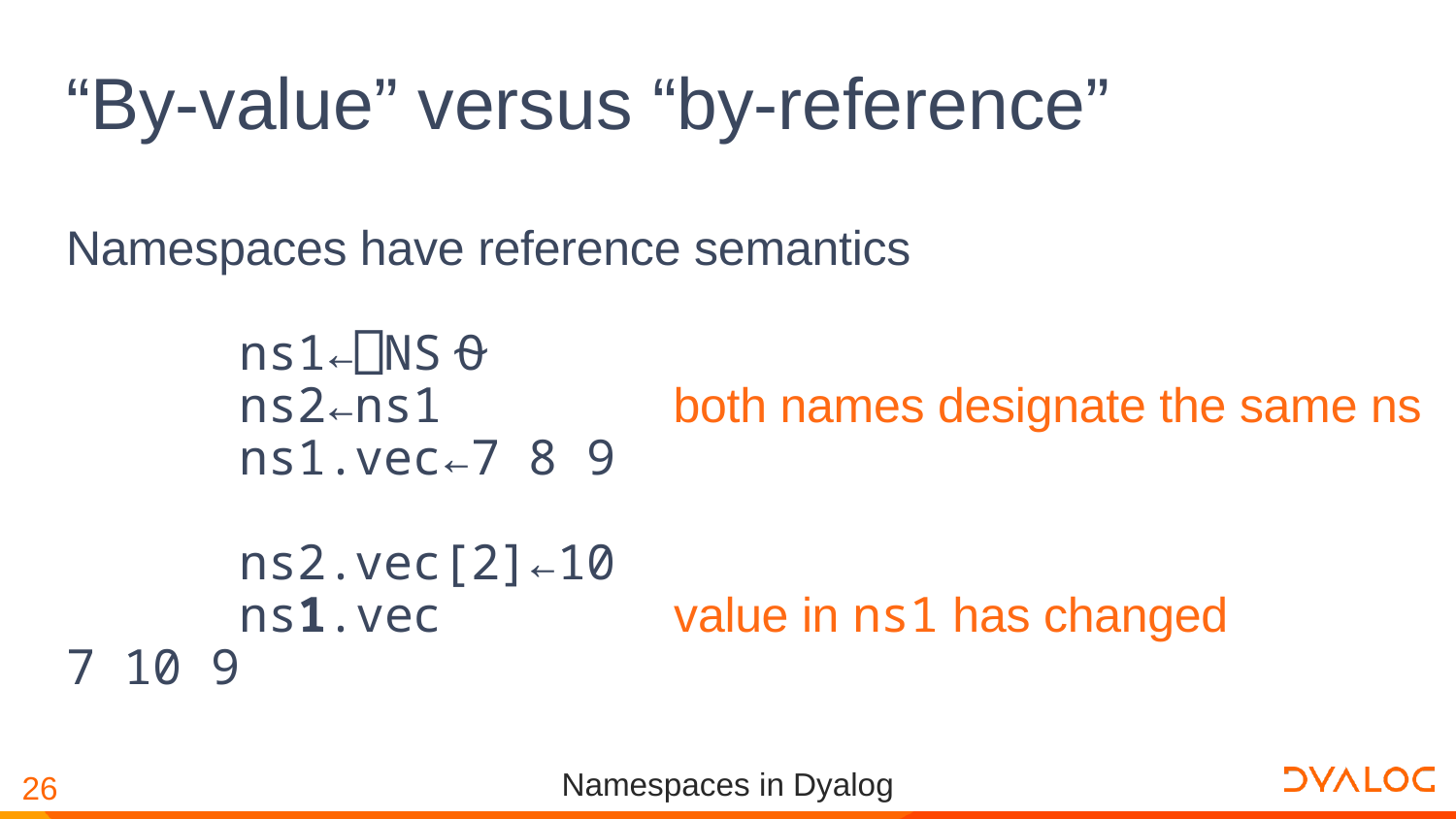

# “By-value” versus “by-reference”
Namespaces have reference semantics

      ns1←⎕NS⍬
      ns2←ns1        both names designate the same ns
      ns1.vec←7 8 9

      ns2.vec[2]←10
      ns1.vec        value in ns1 has changed
7 10 9